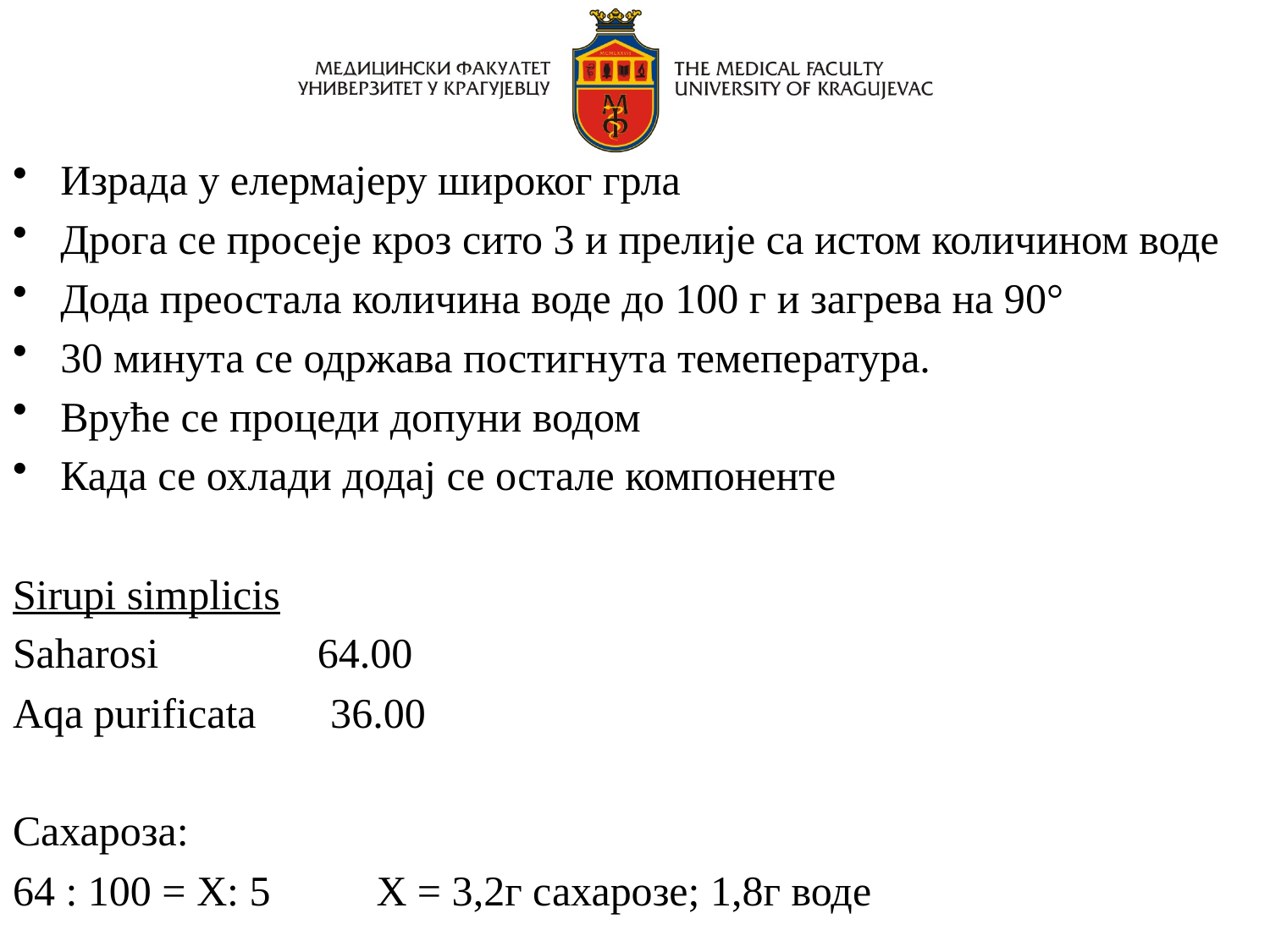

Израда у елермајеру широког грла
Дрога се просеје кроз сито 3 и прелије са истом количином воде
Дода преостала количина воде до 100 г и загрева на 90°
30 минута се одржава постигнута темепература.
Вруће се процеди допуни водом
Када се охлади додај се остале компоненте

Sirupi simplicis
Saharosi               64.00
Aqa purificata       36.00

Сахароза:
64 : 100 = X: 5          X = 3,2г сахарозе; 1,8г воде